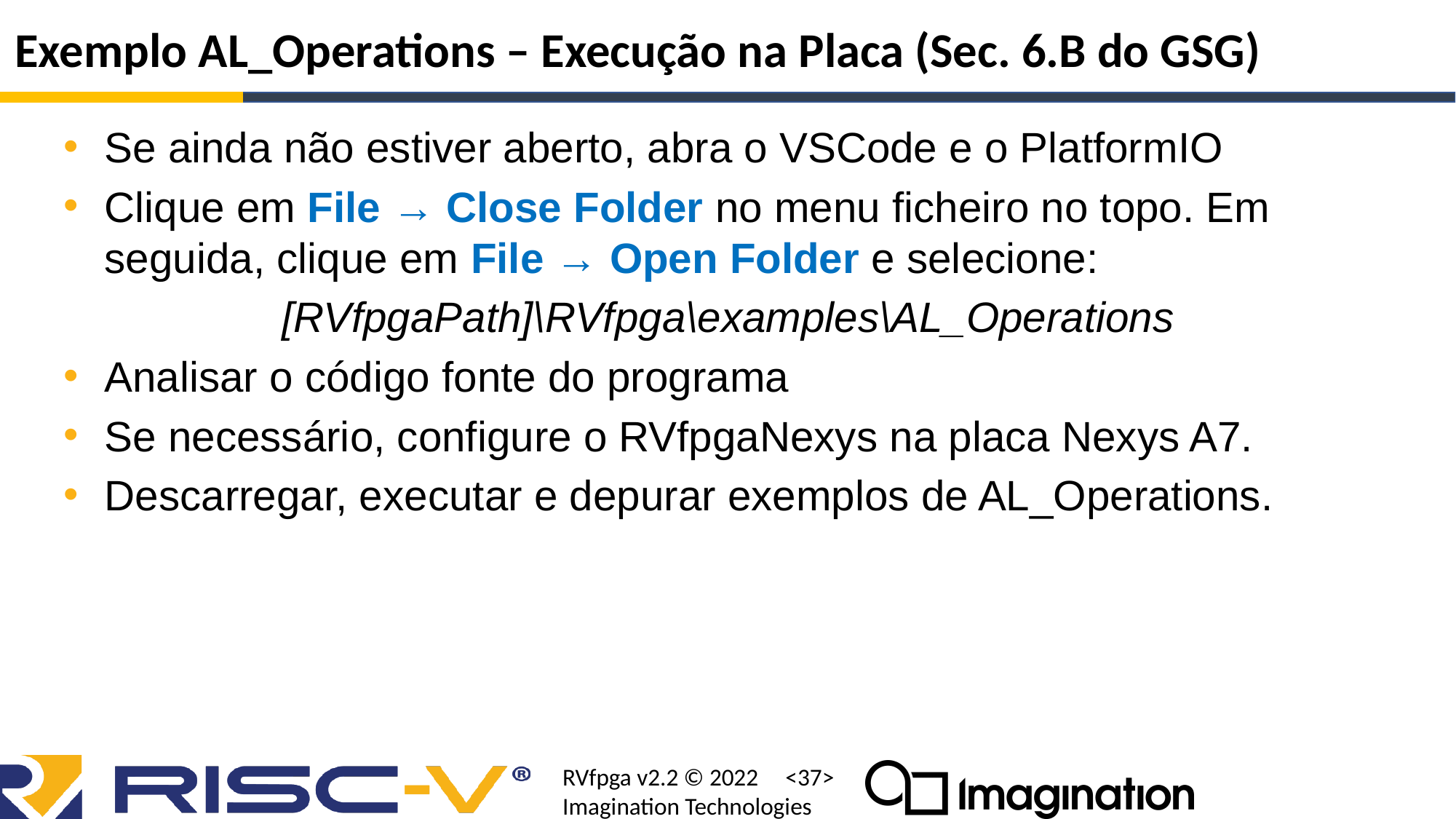

# Exemplo AL_Operations – Execução na Placa (Sec. 6.B do GSG)
Se ainda não estiver aberto, abra o VSCode e o PlatformIO
Clique em File → Close Folder no menu ficheiro no topo. Em seguida, clique em File → Open Folder e selecione:
		[RVfpgaPath]\RVfpga\examples\AL_Operations
Analisar o código fonte do programa
Se necessário, configure o RVfpgaNexys na placa Nexys A7.
Descarregar, executar e depurar exemplos de AL_Operations.